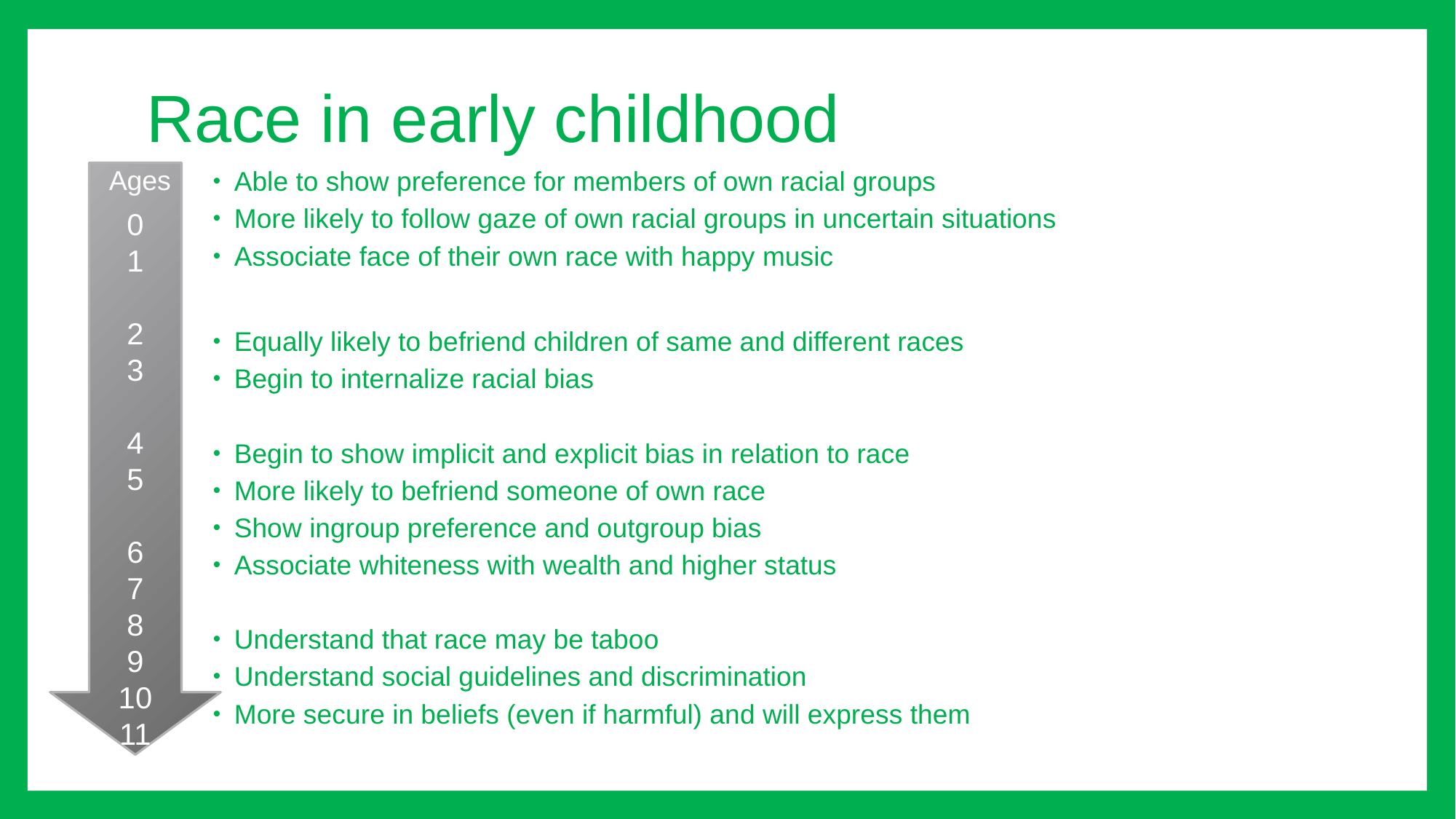

# Race in early childhood
Ages

0
1

2
3

4
5

6
7
8
9
10
11
Able to show preference for members of own racial groups
More likely to follow gaze of own racial groups in uncertain situations
Associate face of their own race with happy music

Equally likely to befriend children of same and different races
Begin to internalize racial bias

Begin to show implicit and explicit bias in relation to race
More likely to befriend someone of own race
Show ingroup preference and outgroup bias
Associate whiteness with wealth and higher status

Understand that race may be taboo
Understand social guidelines and discrimination
More secure in beliefs (even if harmful) and will express them